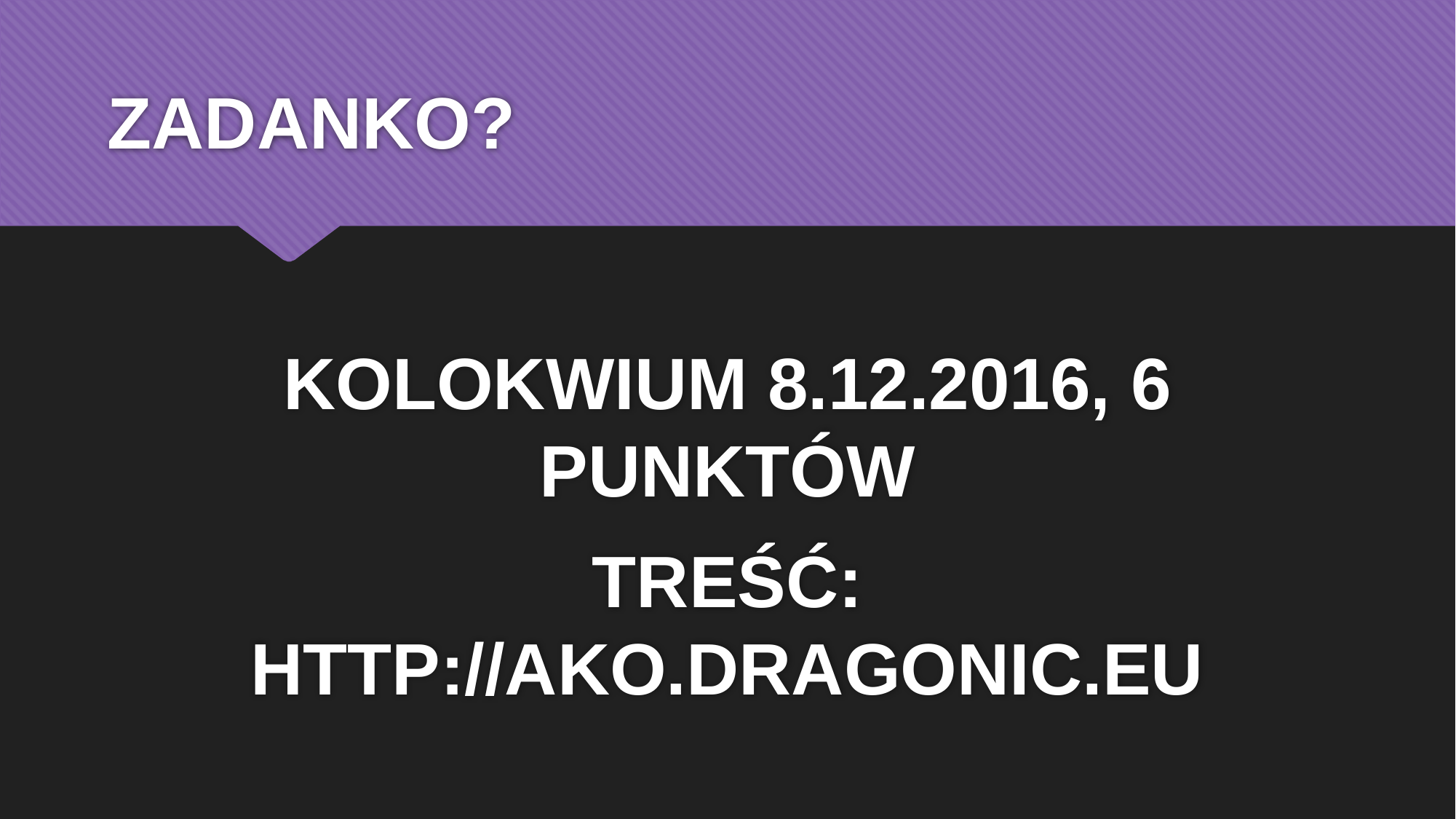

# ZADANKO?
KOLOKWIUM 8.12.2016, 6 PUNKTÓW
TREŚĆ: HTTP://AKO.DRAGONIC.EU